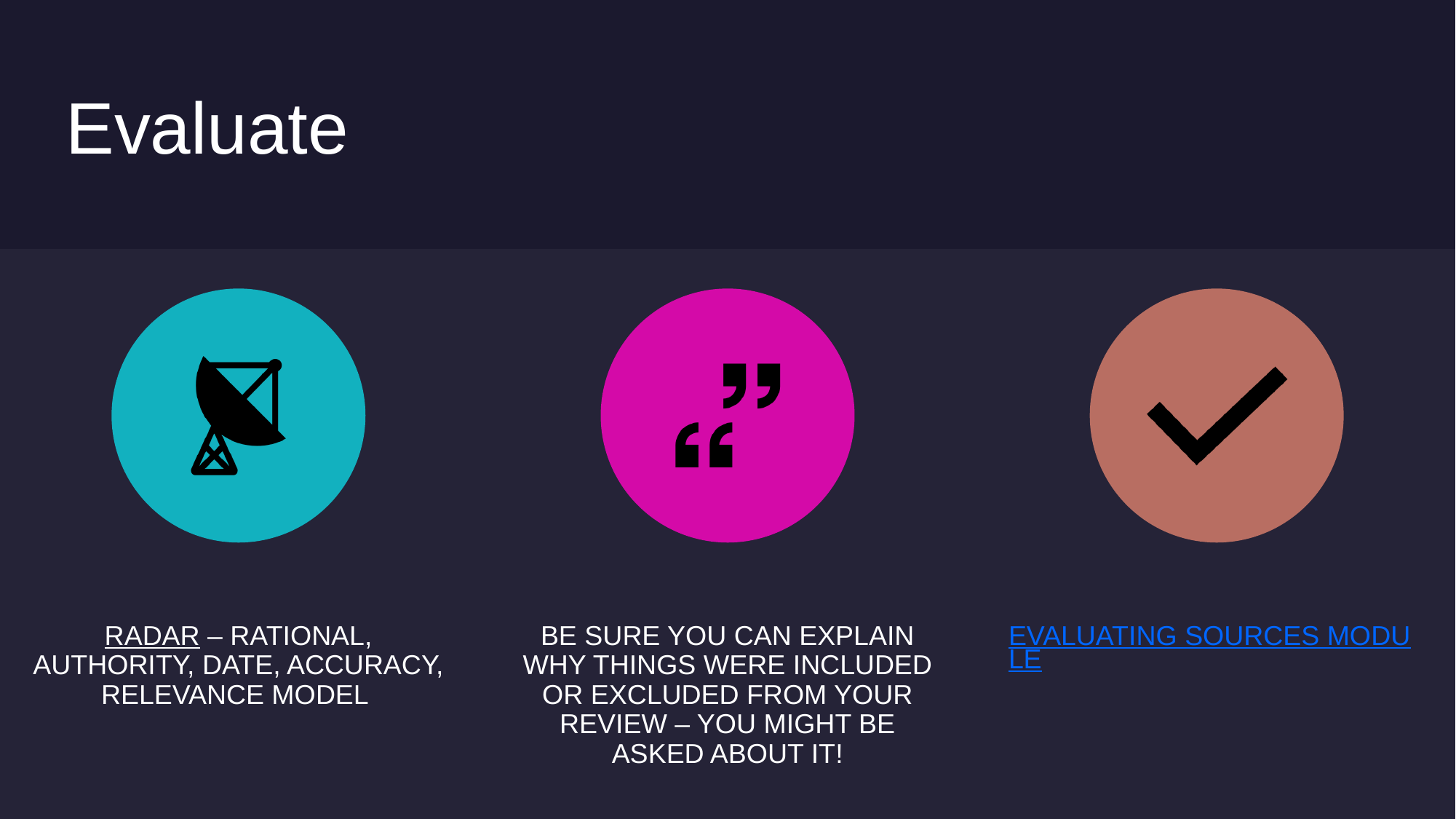

# Evaluate

RADAR – Rational, Authority, Date, Accuracy, Relevance model
Be sure you can explain why things were included or excluded from your review – you might be asked about it!
Evaluating Sources Module